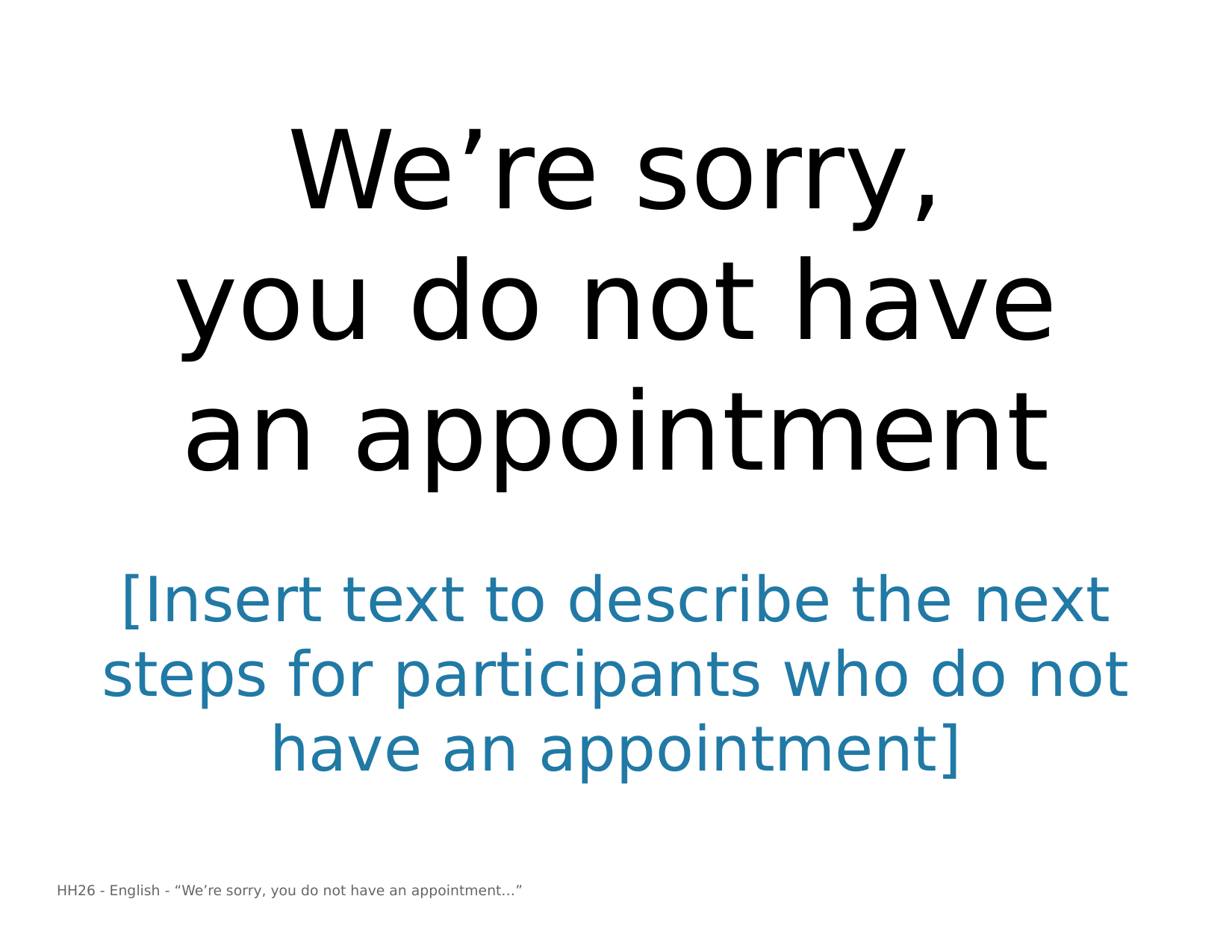

[Insert text to describe the next steps for participants who do not have an appointment]